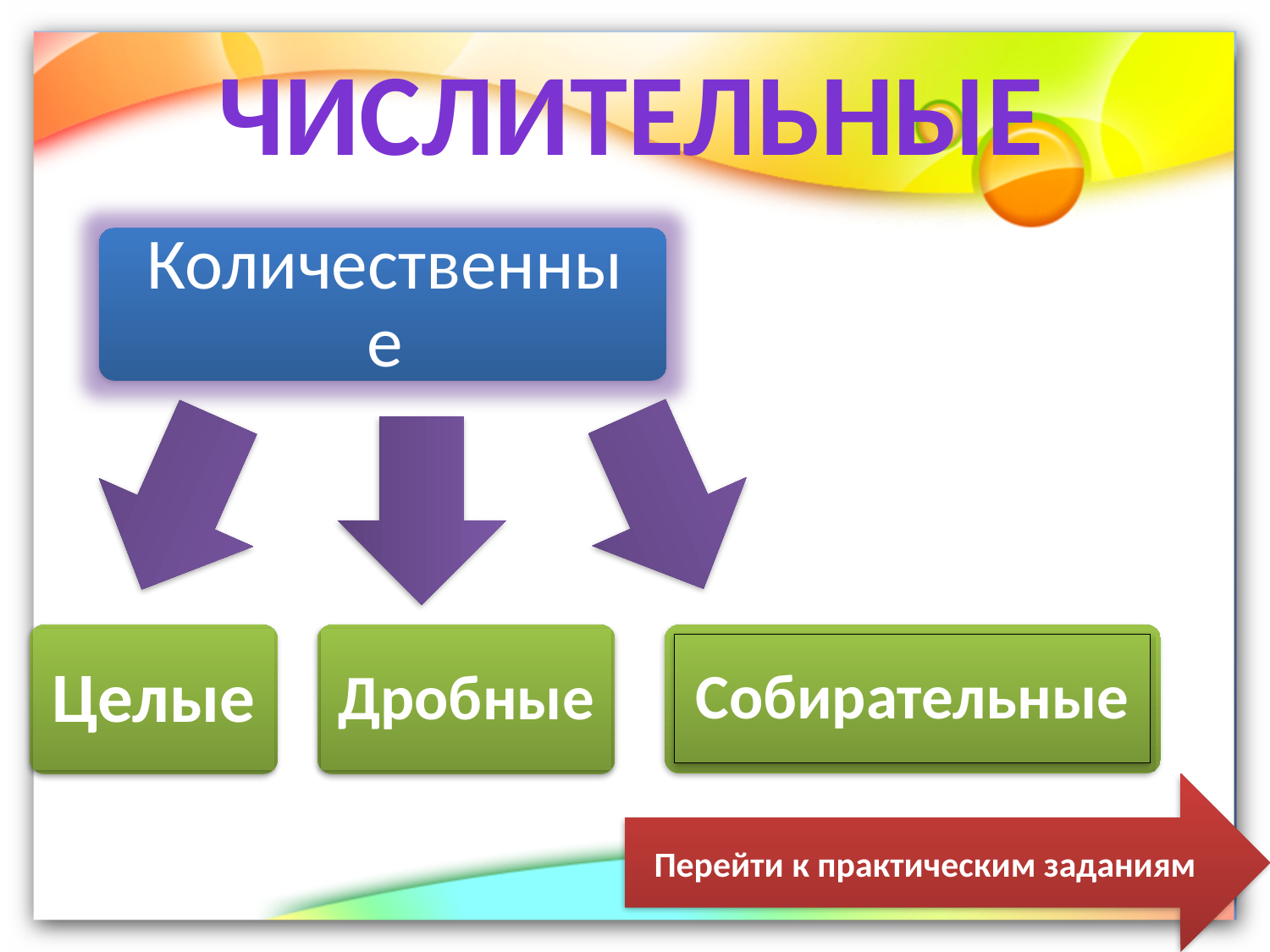

# Числительные
Количественные

Порядковые

Целые

Дробные

Собирательные
Перейти к практическим заданиям